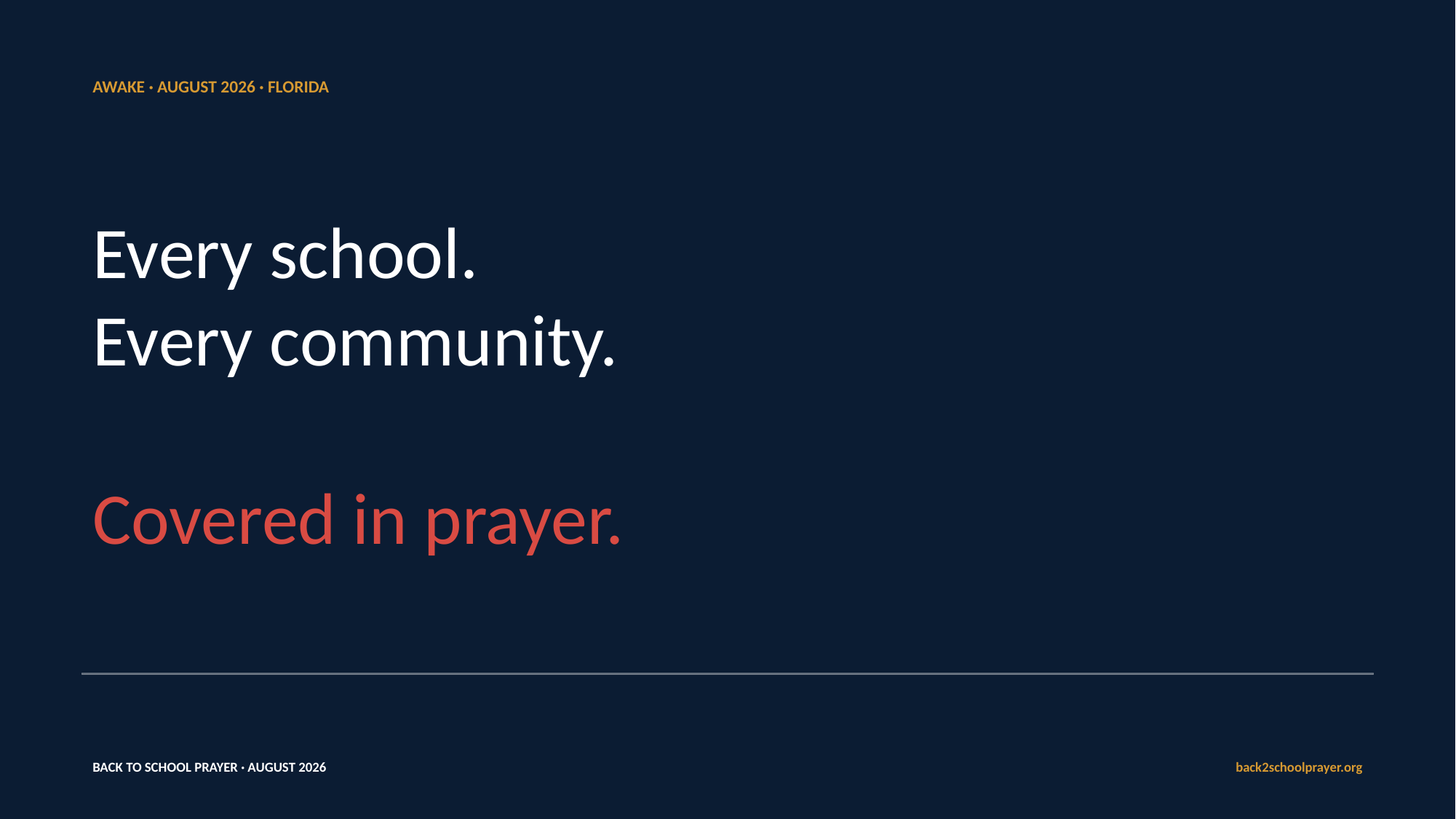

AWAKE · AUGUST 2026 · FLORIDA
Every school.
Every community.
Covered in prayer.

BACK TO SCHOOL PRAYER · AUGUST 2026
back2schoolprayer.org